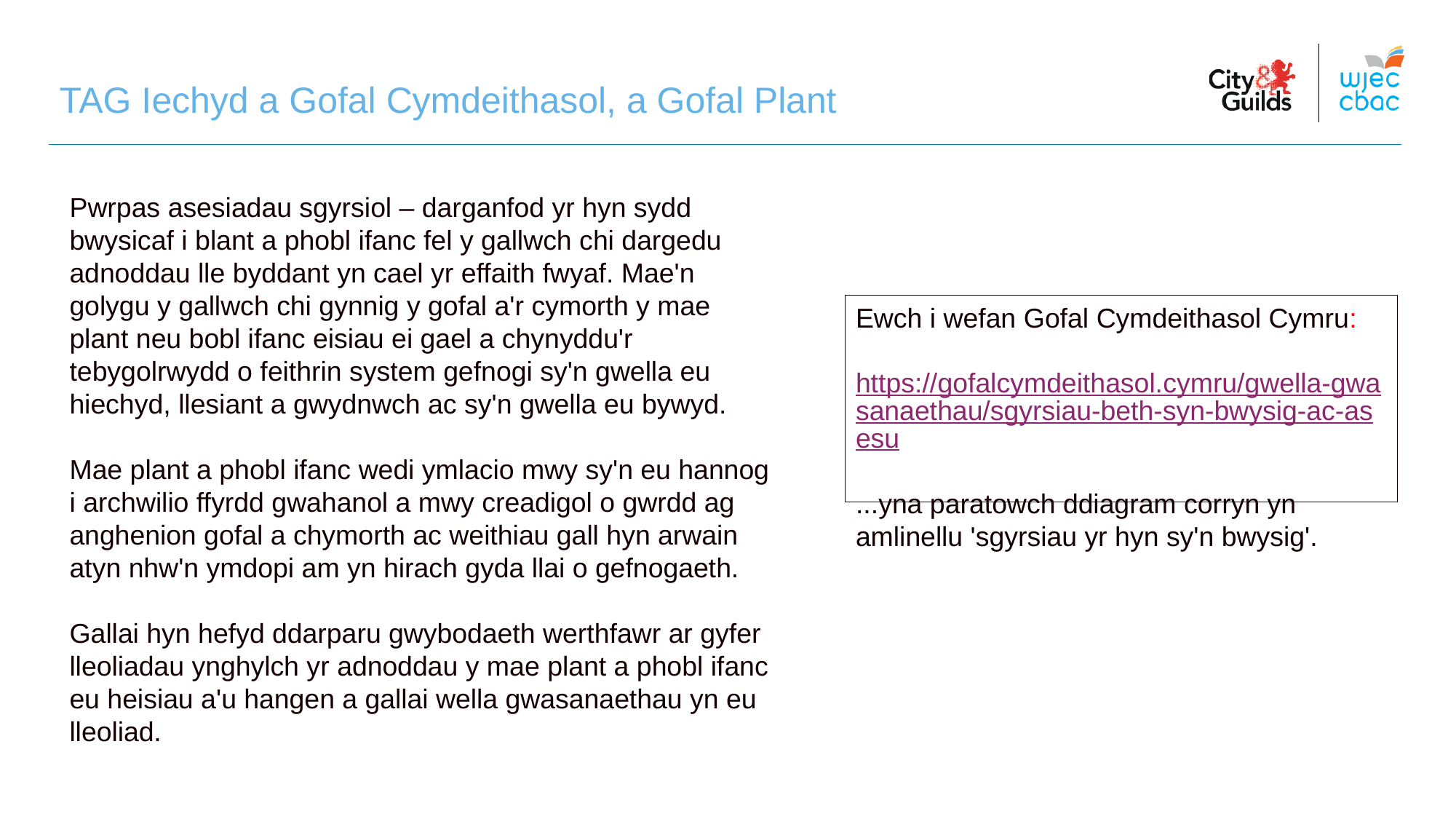

# TAG Iechyd a Gofal Cymdeithasol, a Gofal Plant
Pwrpas asesiadau sgyrsiol – darganfod yr hyn sydd bwysicaf i blant a phobl ifanc fel y gallwch chi dargedu adnoddau lle byddant yn cael yr effaith fwyaf. Mae'n golygu y gallwch chi gynnig y gofal a'r cymorth y mae plant neu bobl ifanc eisiau ei gael a chynyddu'r tebygolrwydd o feithrin system gefnogi sy'n gwella eu hiechyd, llesiant a gwydnwch ac sy'n gwella eu bywyd.

Mae plant a phobl ifanc wedi ymlacio mwy sy'n eu hannog i archwilio ffyrdd gwahanol a mwy creadigol o gwrdd ag anghenion gofal a chymorth ac weithiau gall hyn arwain atyn nhw'n ymdopi am yn hirach gyda llai o gefnogaeth.

Gallai hyn hefyd ddarparu gwybodaeth werthfawr ar gyfer lleoliadau ynghylch yr adnoddau y mae plant a phobl ifanc eu heisiau a'u hangen a gallai wella gwasanaethau yn eu lleoliad.
Ewch i wefan Gofal Cymdeithasol Cymru:

https://gofalcymdeithasol.cymru/gwella-gwasanaethau/sgyrsiau-beth-syn-bwysig-ac-asesu

...yna paratowch ddiagram corryn yn amlinellu 'sgyrsiau yr hyn sy'n bwysig'.